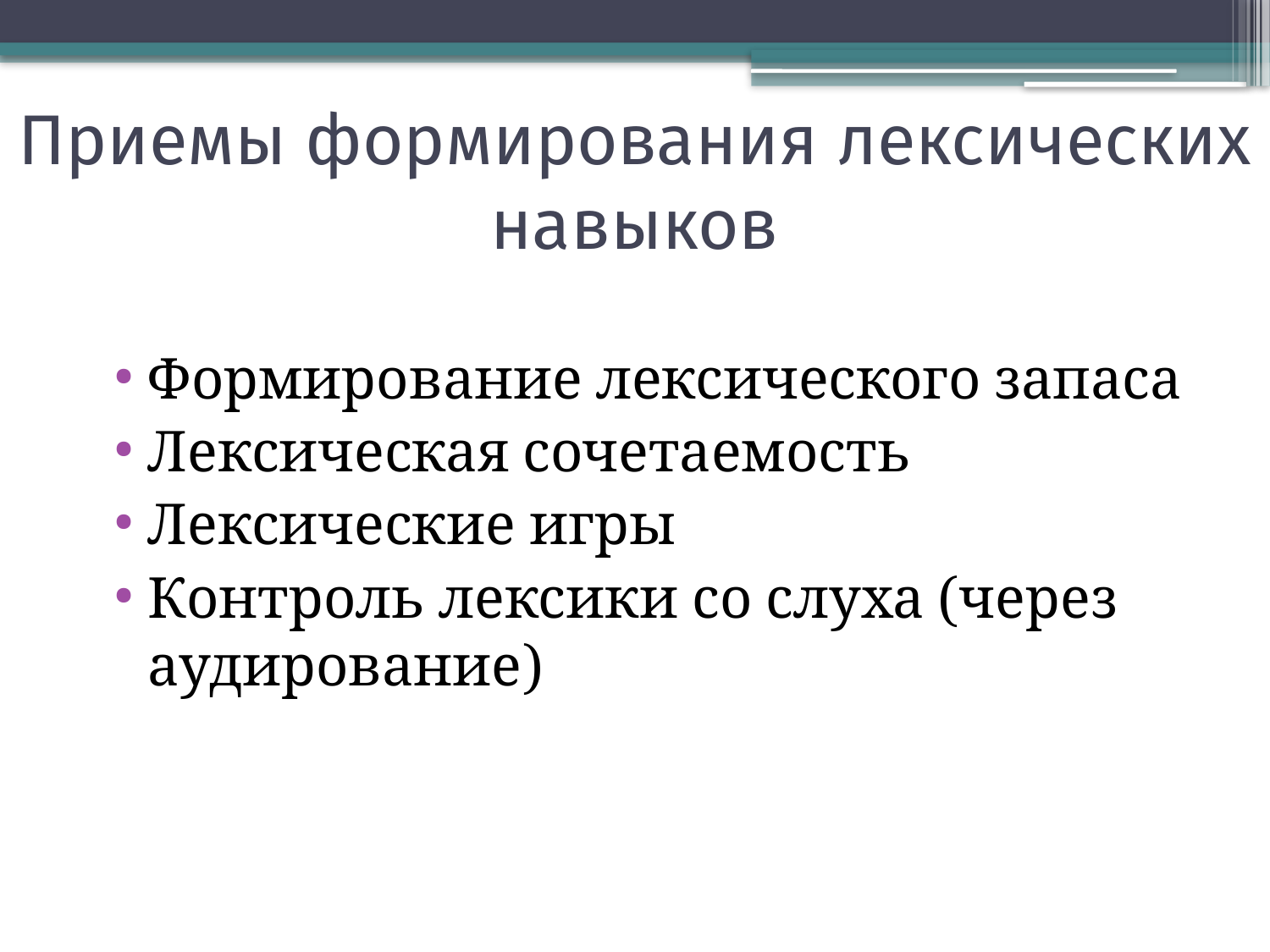

# Приемы формирования лексических навыков
Формирование лексического запаса
Лексическая сочетаемость
Лексические игры
Контроль лексики со слуха (через аудирование)